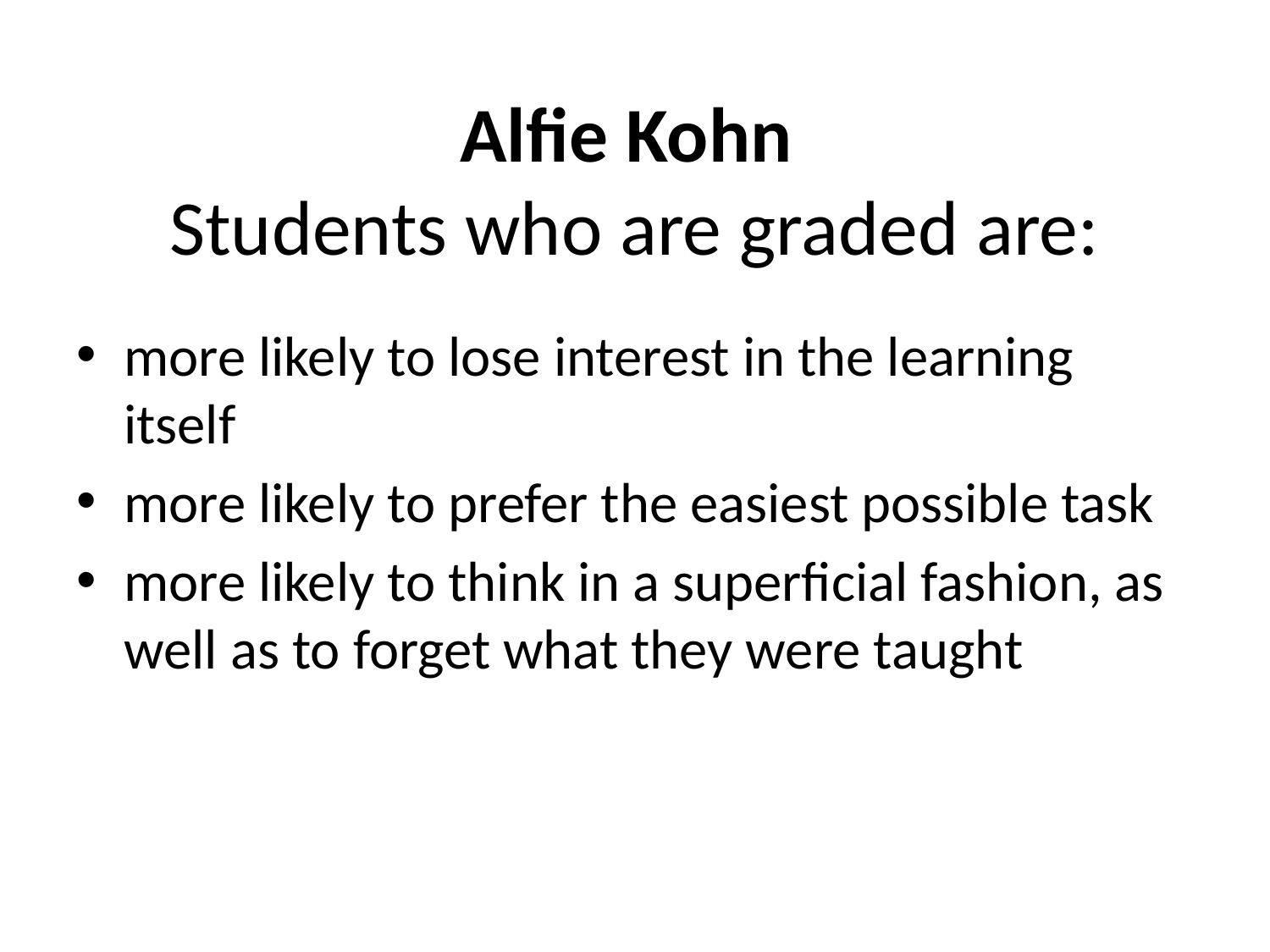

# Alfie Kohn Students who are graded are:
more likely to lose interest in the learning itself
more likely to prefer the easiest possible task
more likely to think in a superficial fashion, as well as to forget what they were taught